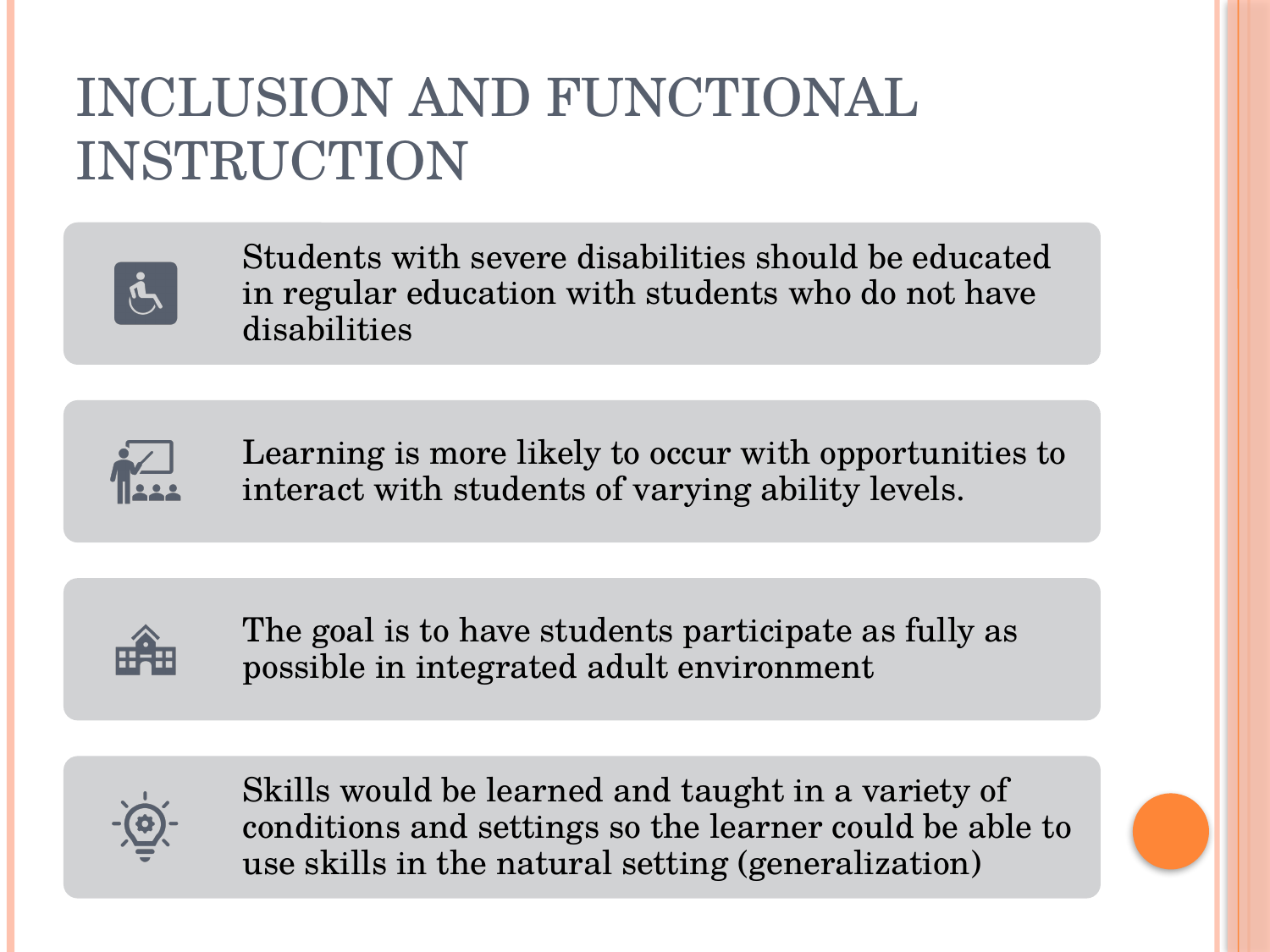

# Inclusion and Functional Instruction
Students with severe disabilities should be educated in regular education with students who do not have disabilities
Learning is more likely to occur with opportunities to interact with students of varying ability levels.
The goal is to have students participate as fully as possible in integrated adult environment
Skills would be learned and taught in a variety of conditions and settings so the learner could be able to use skills in the natural setting (generalization)